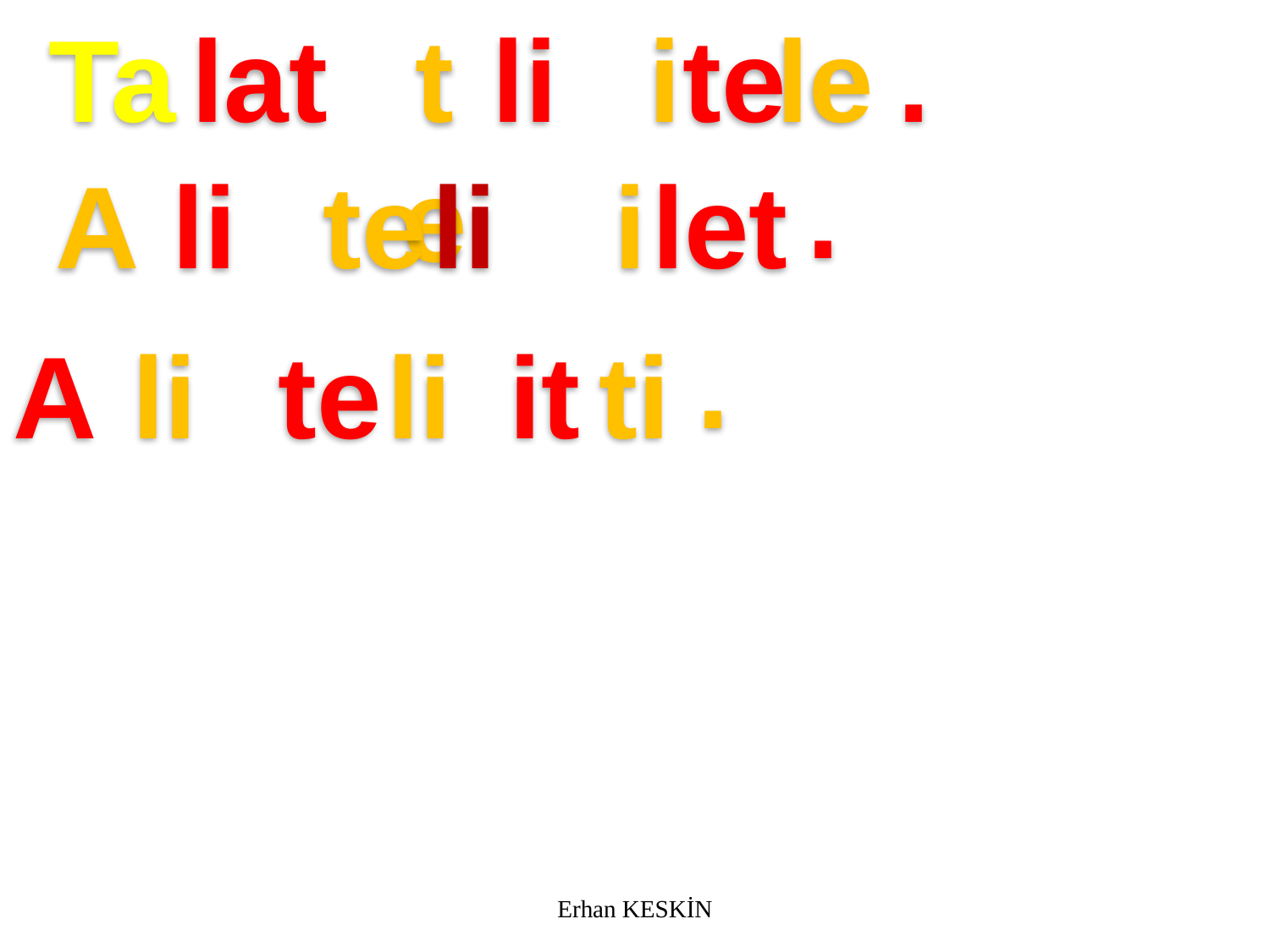

Ta
lat
te
li
i
te
le
.
.
A
li
te
li
i
let
.
A
li
te
li
it
ti
Erhan KESKİN